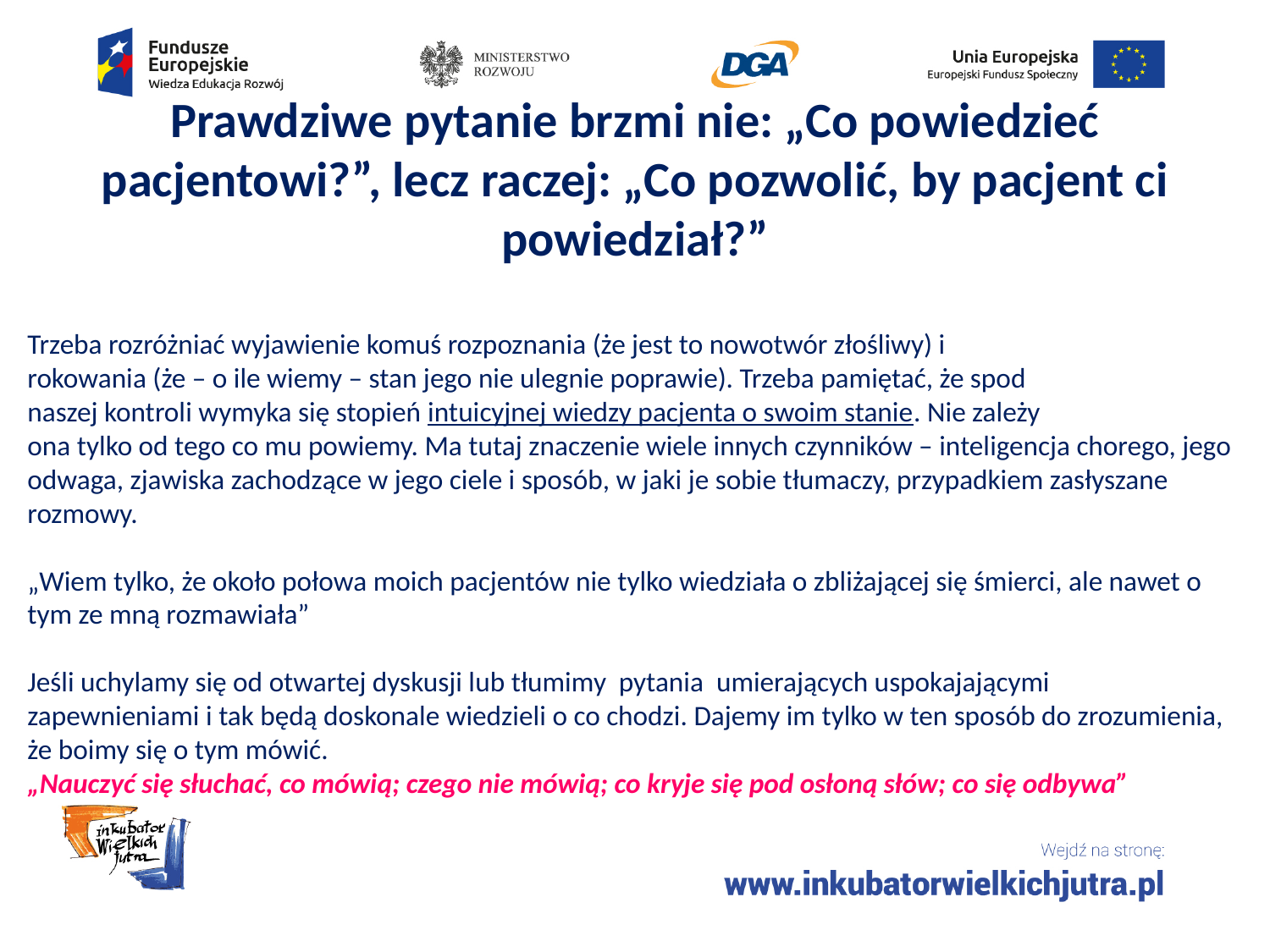

# Prawdziwe pytanie brzmi nie: „Co powiedzieć pacjentowi?”, lecz raczej: „Co pozwolić, by pacjent ci powiedział?”

Trzeba rozróżniać wyjawienie komuś rozpoznania (że jest to nowotwór złośliwy) i
rokowania (że – o ile wiemy – stan jego nie ulegnie poprawie). Trzeba pamiętać, że spod
naszej kontroli wymyka się stopień intuicyjnej wiedzy pacjenta o swoim stanie. Nie zależy
ona tylko od tego co mu powiemy. Ma tutaj znaczenie wiele innych czynników – inteligencja chorego, jego odwaga, zjawiska zachodzące w jego ciele i sposób, w jaki je sobie tłumaczy, przypadkiem zasłyszane rozmowy.

„Wiem tylko, że około połowa moich pacjentów nie tylko wiedziała o zbliżającej się śmierci, ale nawet o tym ze mną rozmawiała”

Jeśli uchylamy się od otwartej dyskusji lub tłumimy  pytania  umierających uspokajającymi
zapewnieniami i tak będą doskonale wiedzieli o co chodzi. Dajemy im tylko w ten sposób do zrozumienia, że boimy się o tym mówić.
„Nauczyć się słuchać, co mówią; czego nie mówią; co kryje się pod osłoną słów; co się odbywa”